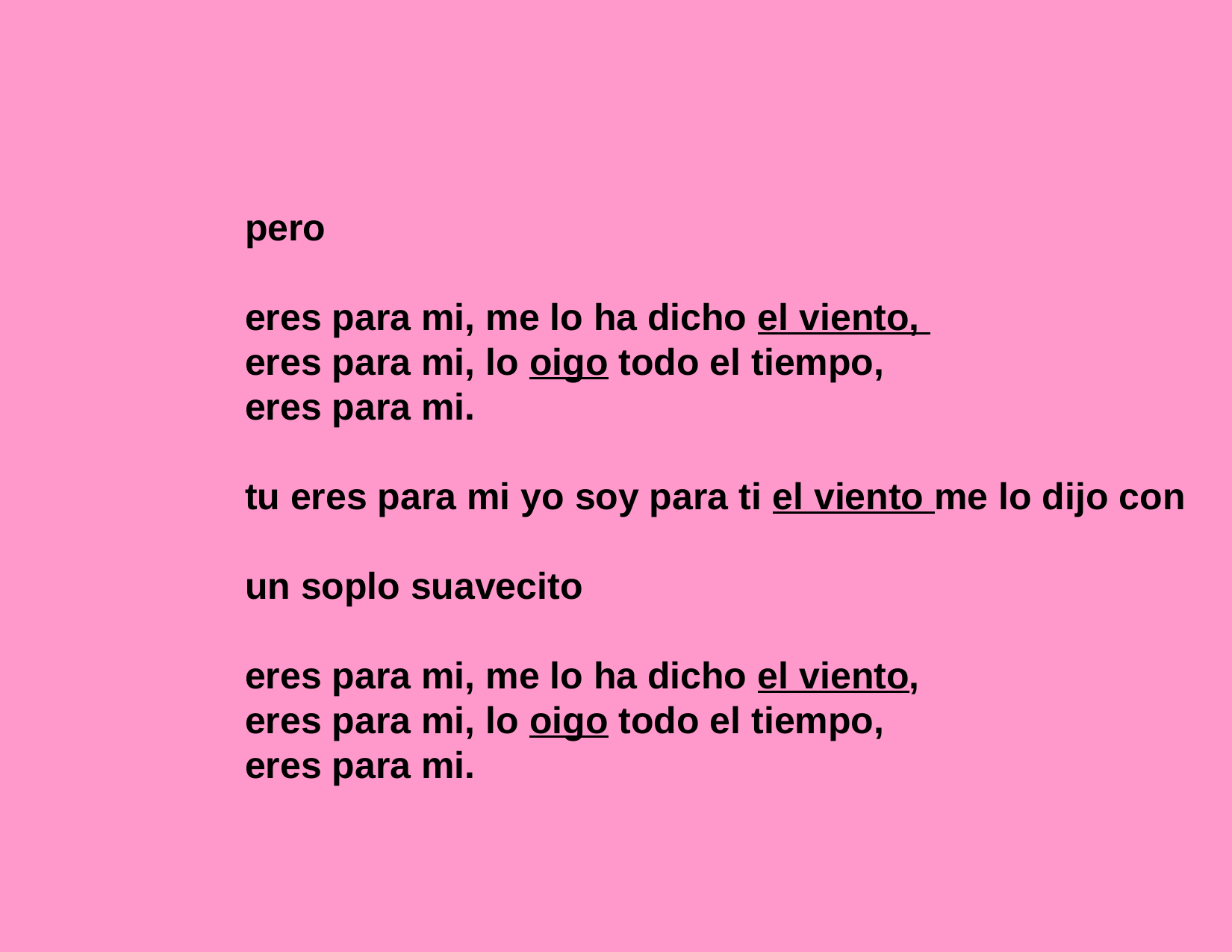

pero
eres para mi, me lo ha dicho el viento,
eres para mi, lo oigo todo el tiempo,
eres para mi.
tu eres para mi yo soy para ti el viento me lo dijo con
un soplo suavecito
eres para mi, me lo ha dicho el viento,
eres para mi, lo oigo todo el tiempo,
eres para mi.

#